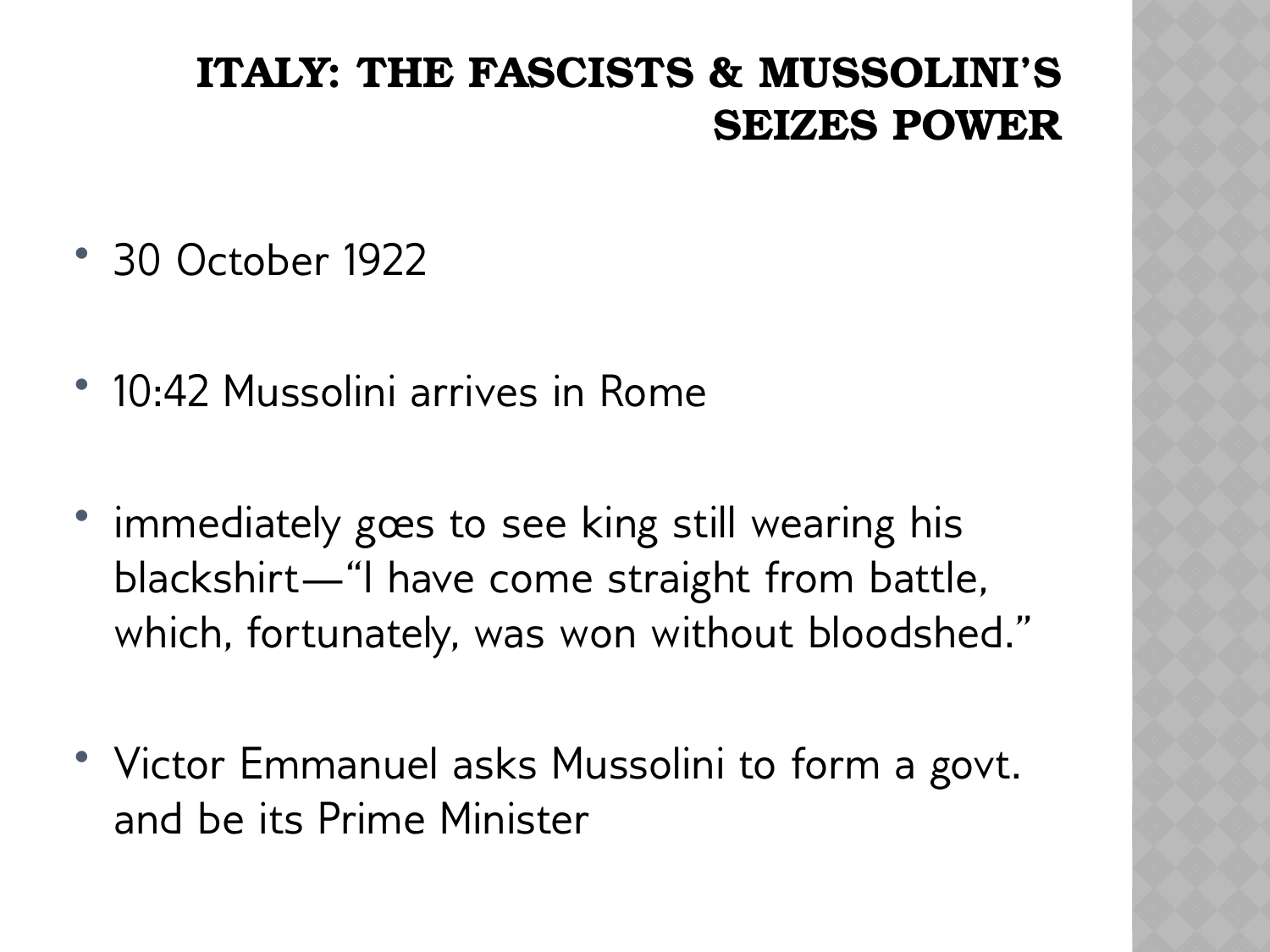

# Italy: the fascists & Mussolini’s seizes power
30 October 1922

10:42 Mussolini arrives in Rome

immediately goes to see king still wearing his blackshirt—“I have come straight from battle, which, fortunately, was won without bloodshed.”

Victor Emmanuel asks Mussolini to form a govt. and be its Prime Minister